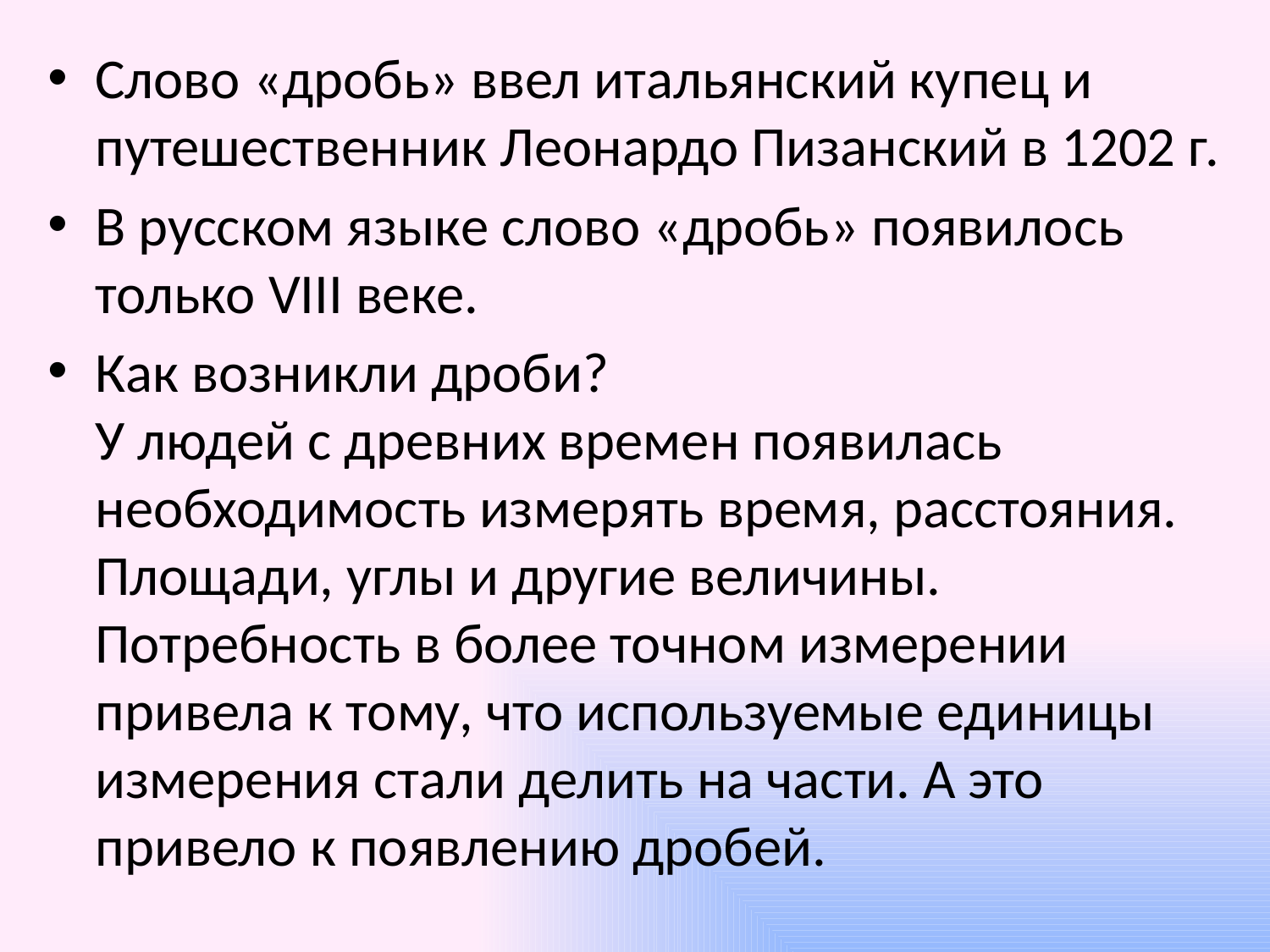

Слово «дробь» ввел итальянский купец и путешественник Леонардо Пизанский в 1202 г.
В русском языке слово «дробь» появилось только VIII веке.
Как возникли дроби?
У людей с древних времен появилась необходимость измерять время, расстояния. Площади, углы и другие величины. Потребность в более точном измерении привела к тому, что используемые единицы измерения стали делить на части. А это привело к появлению дробей.